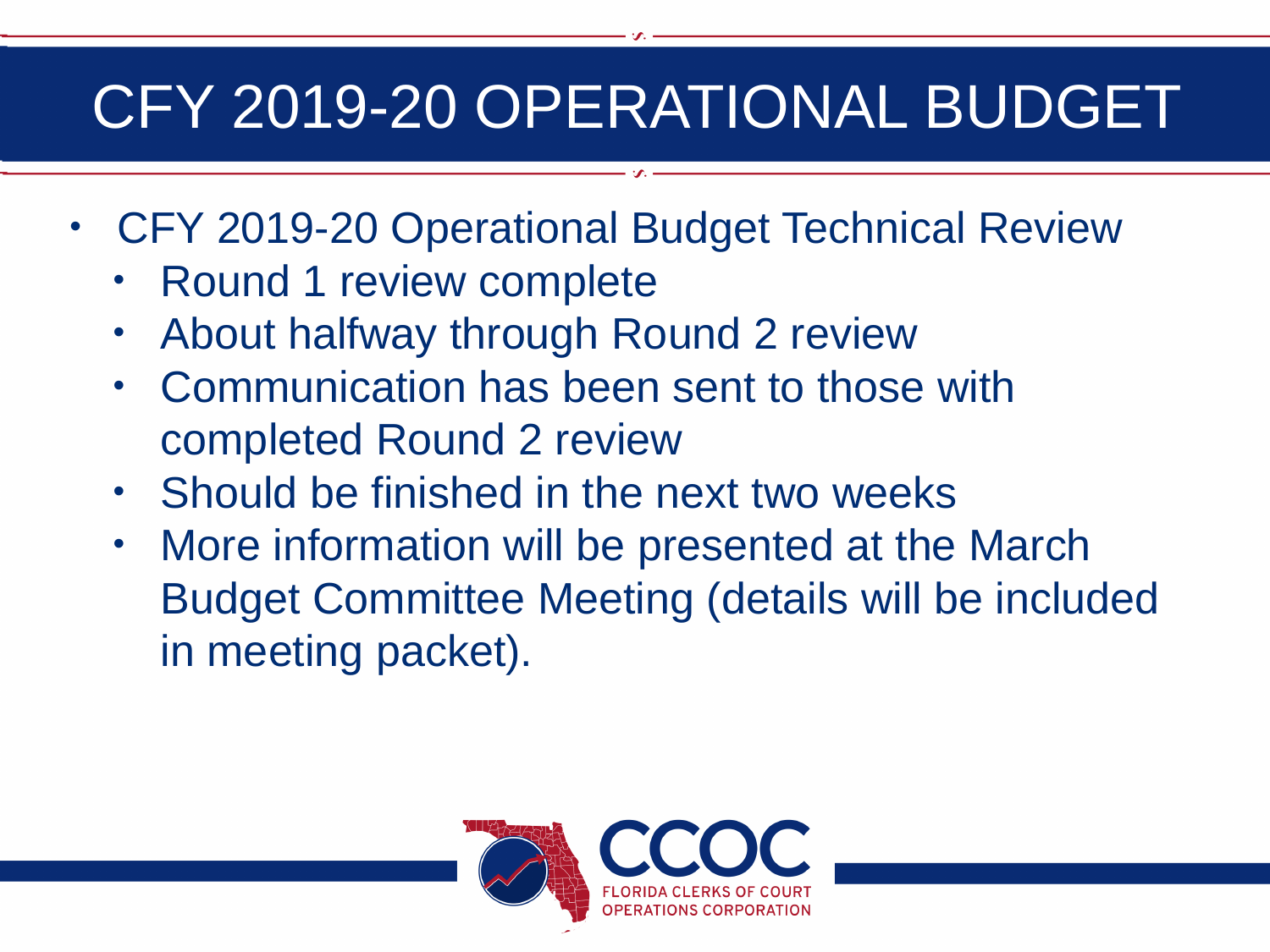

# CFY 2019-20 OPERATIONAL BUDGET
CFY 2019-20 Operational Budget Technical Review
Round 1 review complete
About halfway through Round 2 review
Communication has been sent to those with completed Round 2 review
Should be finished in the next two weeks
More information will be presented at the March Budget Committee Meeting (details will be included in meeting packet).